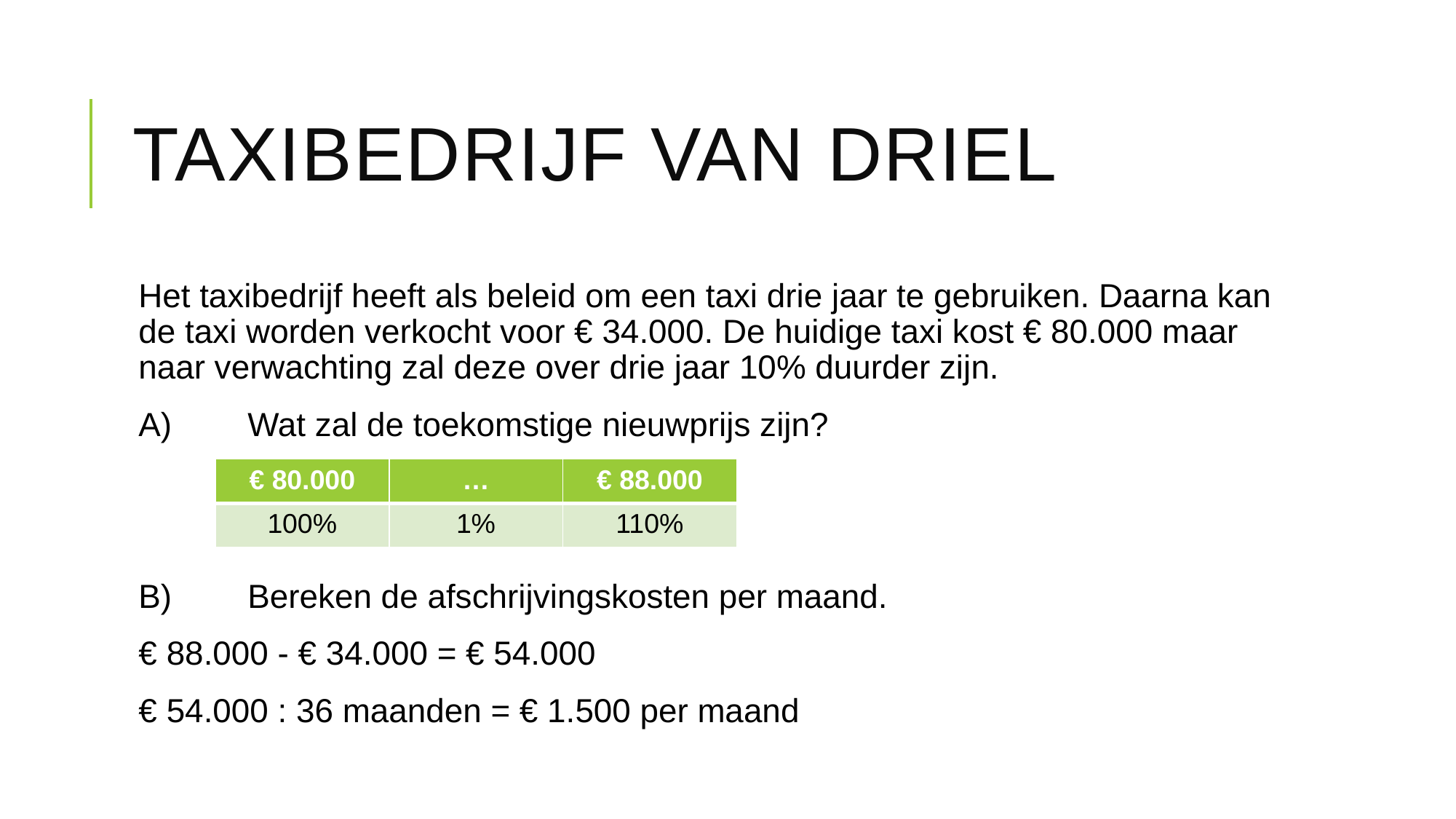

# Taxibedrijf van driel
Het taxibedrijf heeft als beleid om een taxi drie jaar te gebruiken. Daarna kan de taxi worden verkocht voor € 34.000. De huidige taxi kost € 80.000 maar naar verwachting zal deze over drie jaar 10% duurder zijn.
A)	Wat zal de toekomstige nieuwprijs zijn?

B)	Bereken de afschrijvingskosten per maand.
€ 88.000 - € 34.000 = € 54.000
€ 54.000 : 36 maanden = € 1.500 per maand

| € 80.000 | … | € 88.000 |
| --- | --- | --- |
| 100% | 1% | 110% |